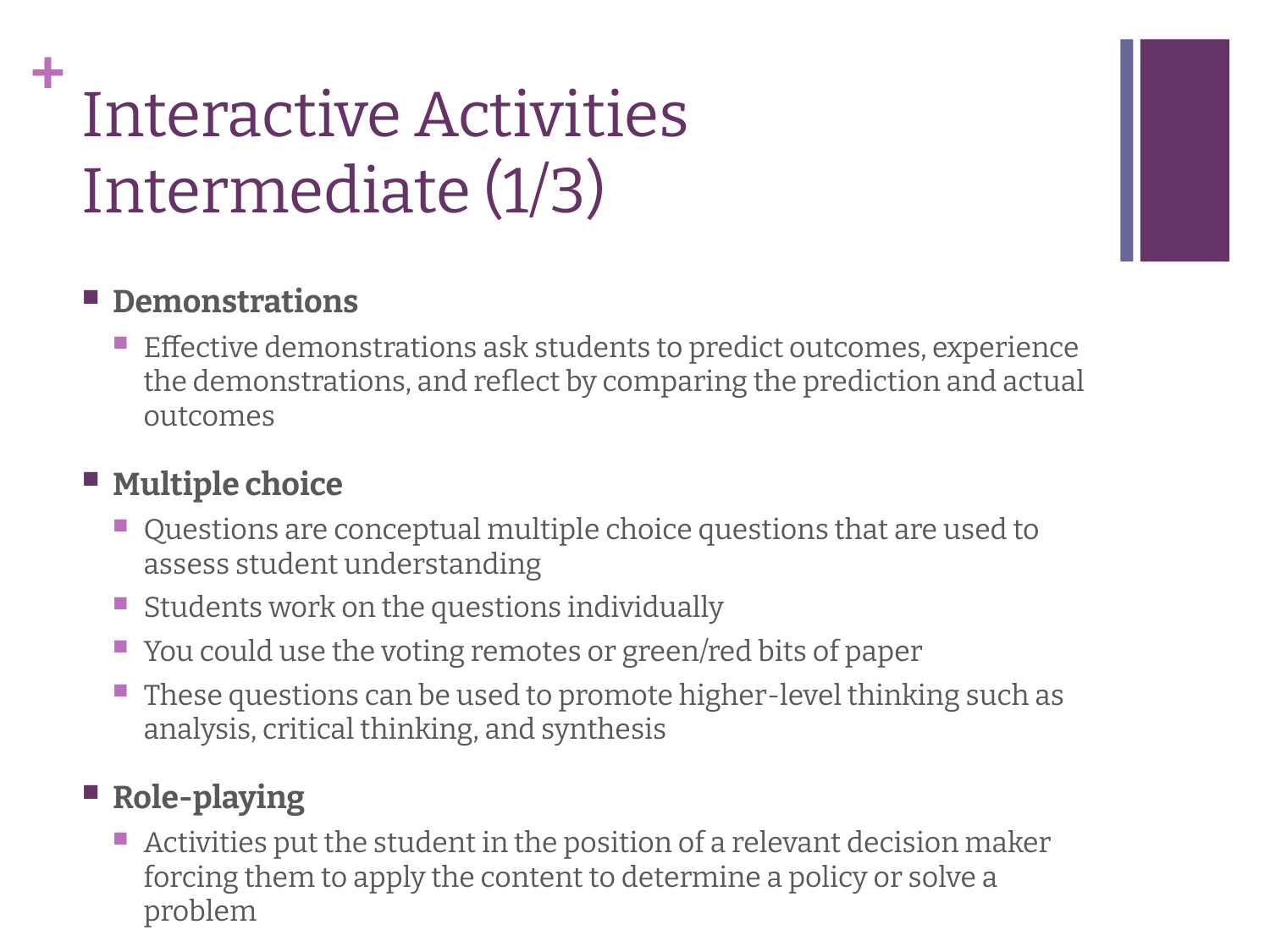

# Interactive Activities Intermediate (1/3)
Demonstrations
Effective demonstrations ask students to predict outcomes, experience the demonstrations, and reflect by comparing the prediction and actual outcomes
Multiple choice
Questions are conceptual multiple choice questions that are used to assess student understanding
Students work on the questions individually
You could use the voting remotes or green/red bits of paper
These questions can be used to promote higher-level thinking such as analysis, critical thinking, and synthesis
Role-playing
Activities put the student in the position of a relevant decision maker forcing them to apply the content to determine a policy or solve a problem